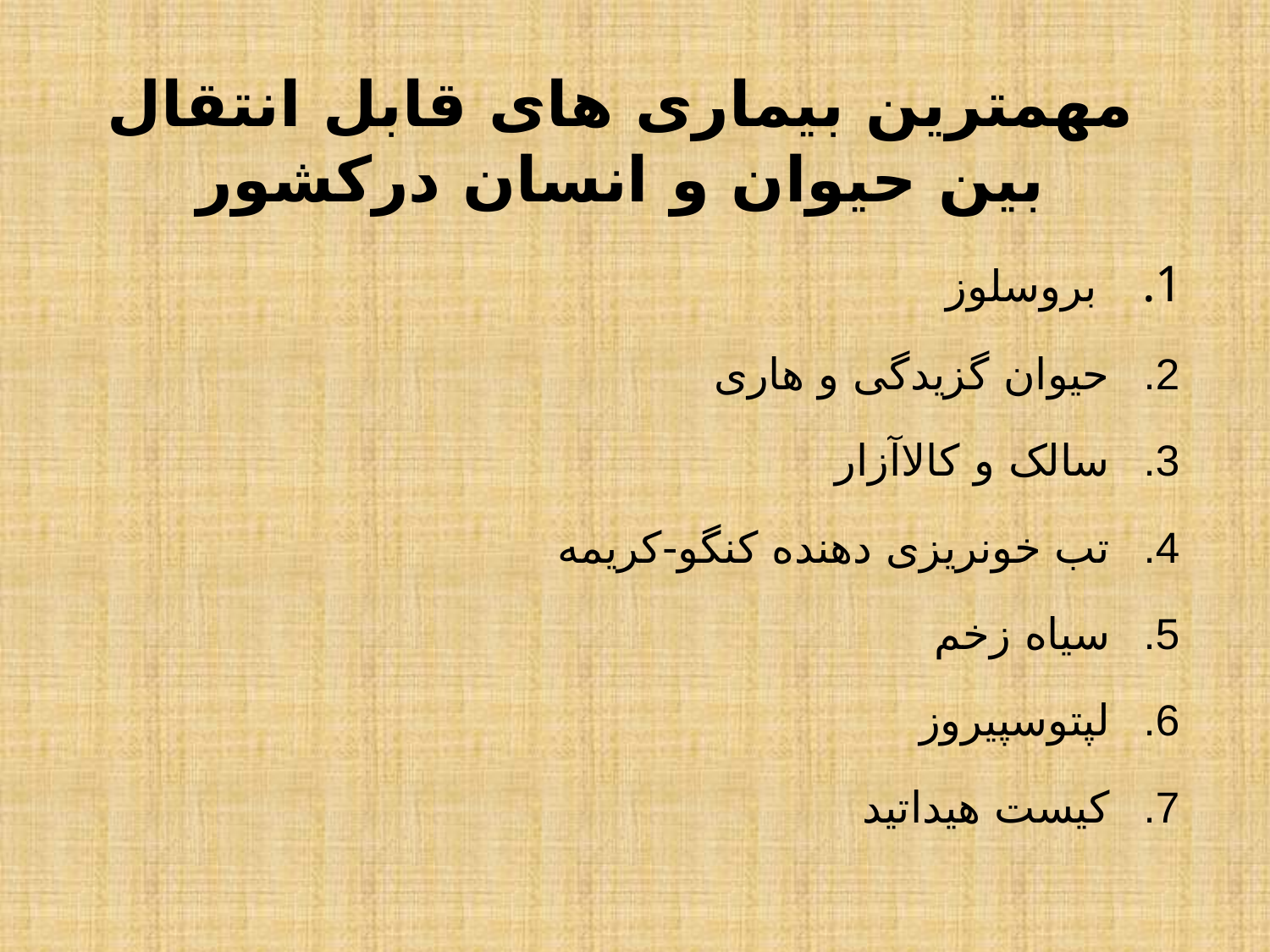

# مهمترین بیماری های قابل انتقال بين حيوان و انسان درکشور
 بروسلوز
حیوان گزیدگی و هاری
سالک و كالاآزار
تب خونریزی دهنده کنگو-کریمه
سیاه زخم
لپتوسپیروز
کیست هیداتید